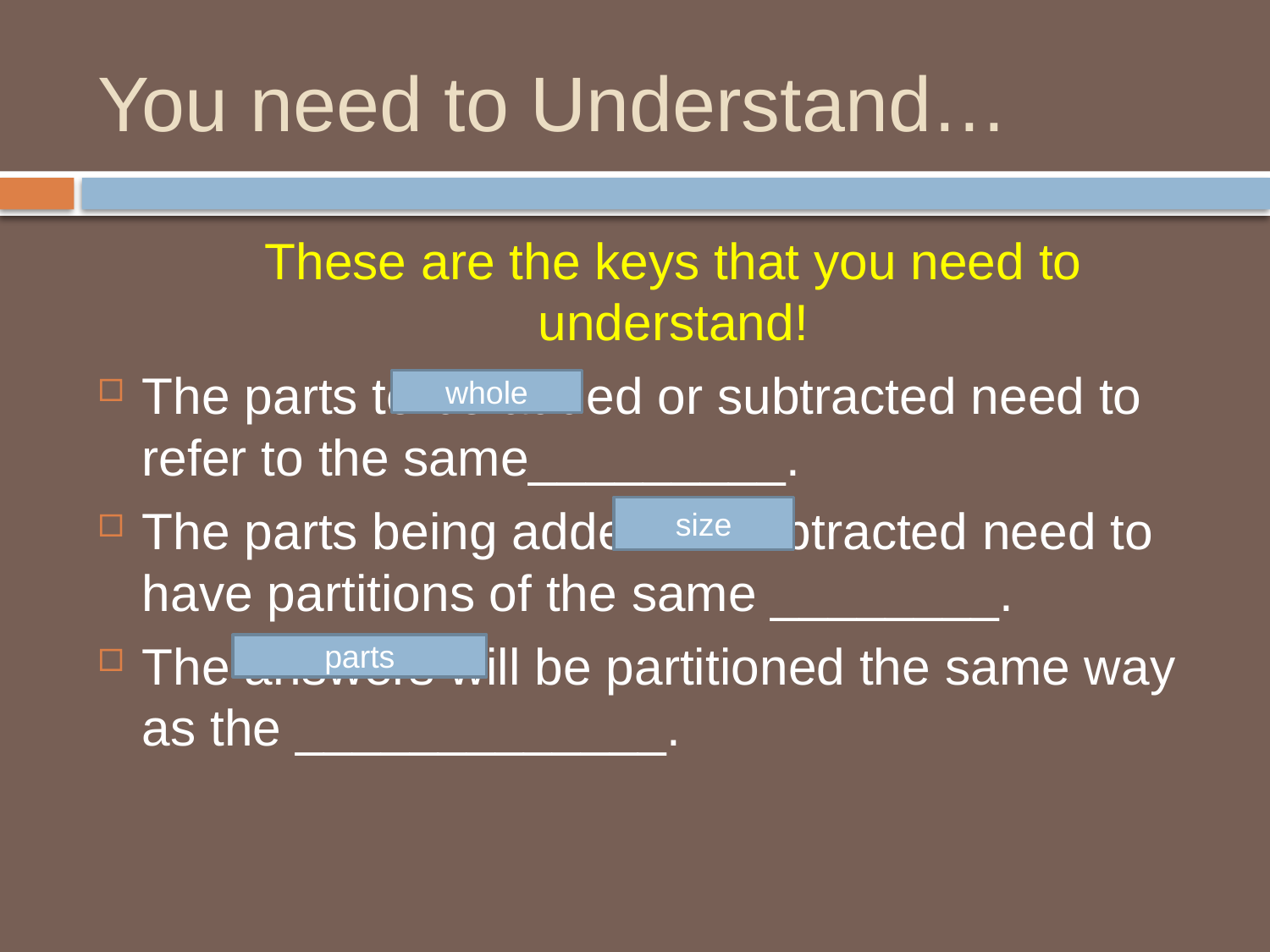

# You need to Understand…
	These are the keys that you need to understand!
The parts to be added or subtracted need to refer to the same_________.
The parts being added or subtracted need to have partitions of the same ________.
The answers will be partitioned the same way as the _____________.
whole
size
parts